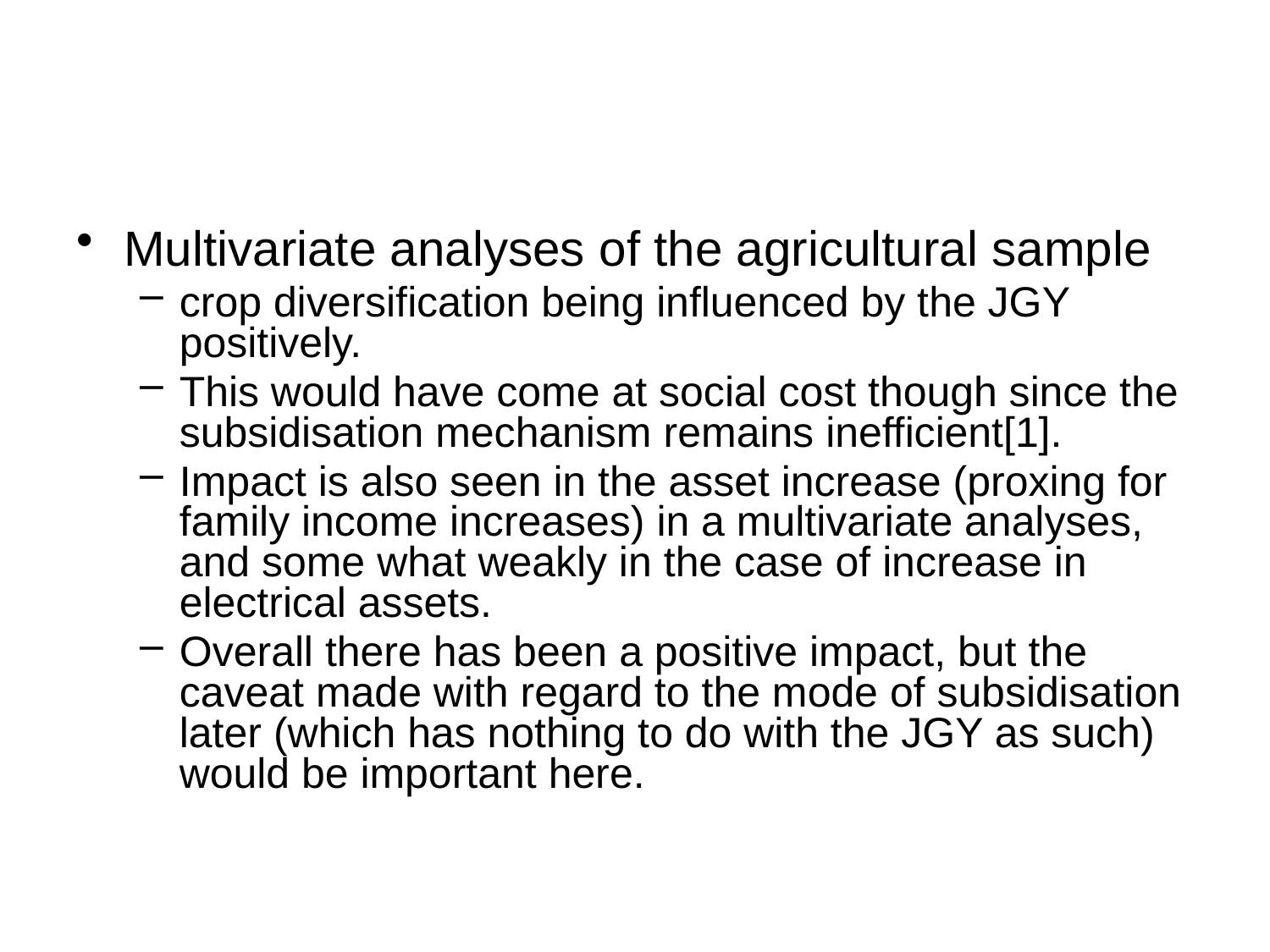

#
Multivariate analyses of the agricultural sample
crop diversification being influenced by the JGY positively.
This would have come at social cost though since the subsidisation mechanism remains inefficient[1].
Impact is also seen in the asset increase (proxing for family income increases) in a multivariate analyses, and some what weakly in the case of increase in electrical assets.
Overall there has been a positive impact, but the caveat made with regard to the mode of subsidisation later (which has nothing to do with the JGY as such) would be important here.